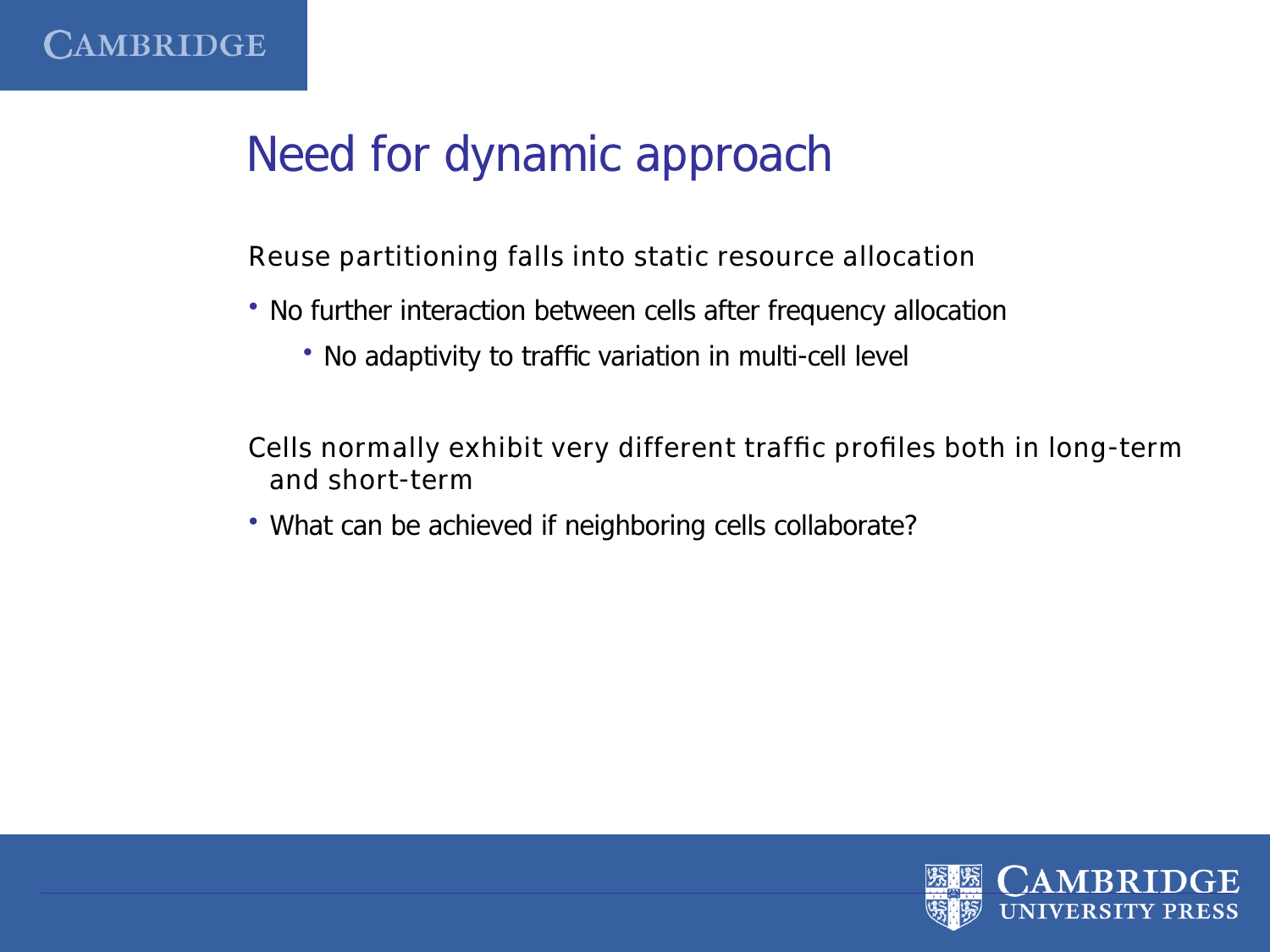

Need for dynamic approach
Reuse partitioning falls into static resource allocation
No further interaction between cells after frequency allocation
No adaptivity to traffic variation in multi-cell level

Cells normally exhibit very different traffic profiles both in long-term and short-term
What can be achieved if neighboring cells collaborate?